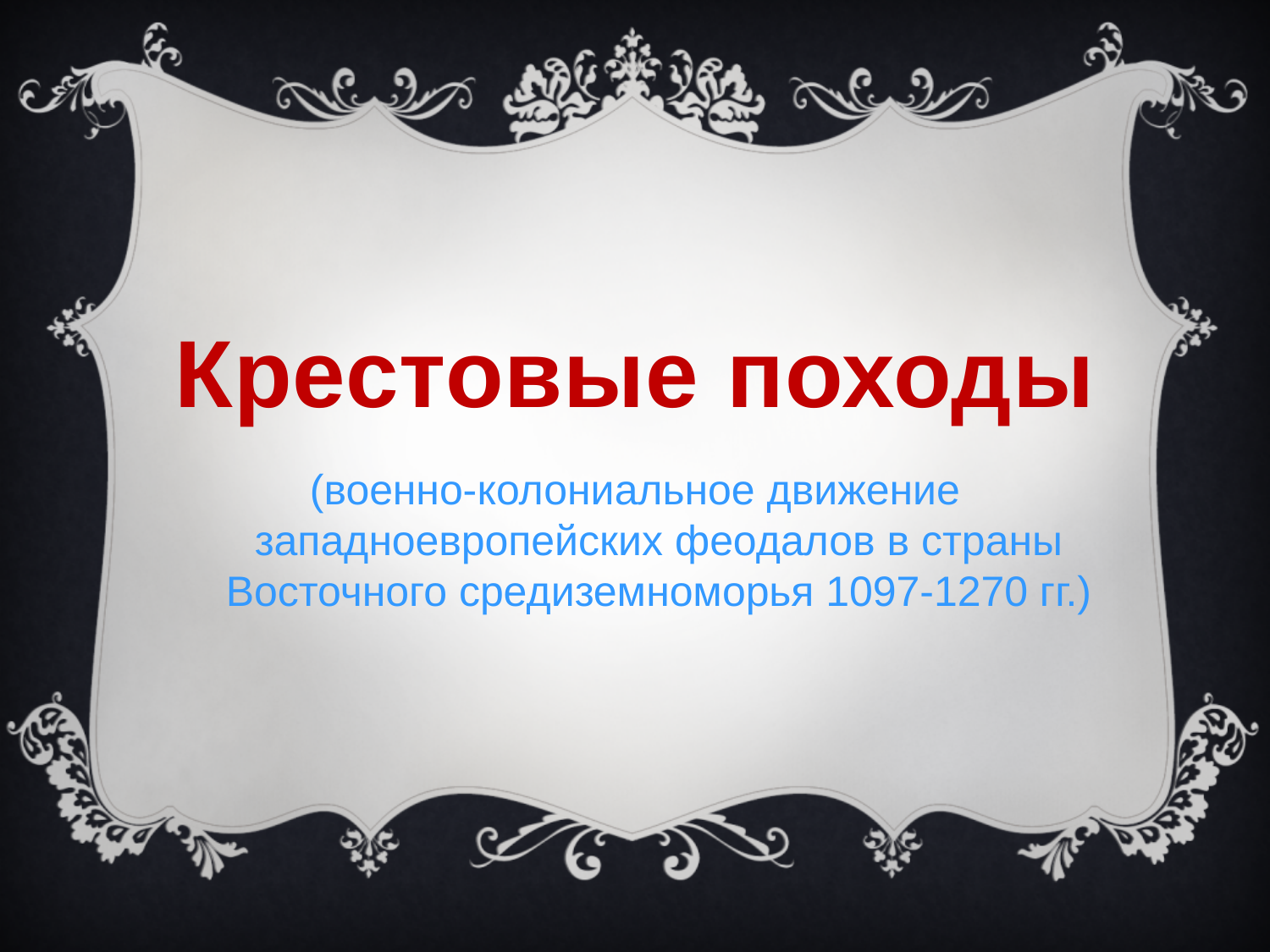

Крестовые походы
(военно-колониальное движение западноевропейских феодалов в страны Восточного средиземноморья 1097-1270 гг.)